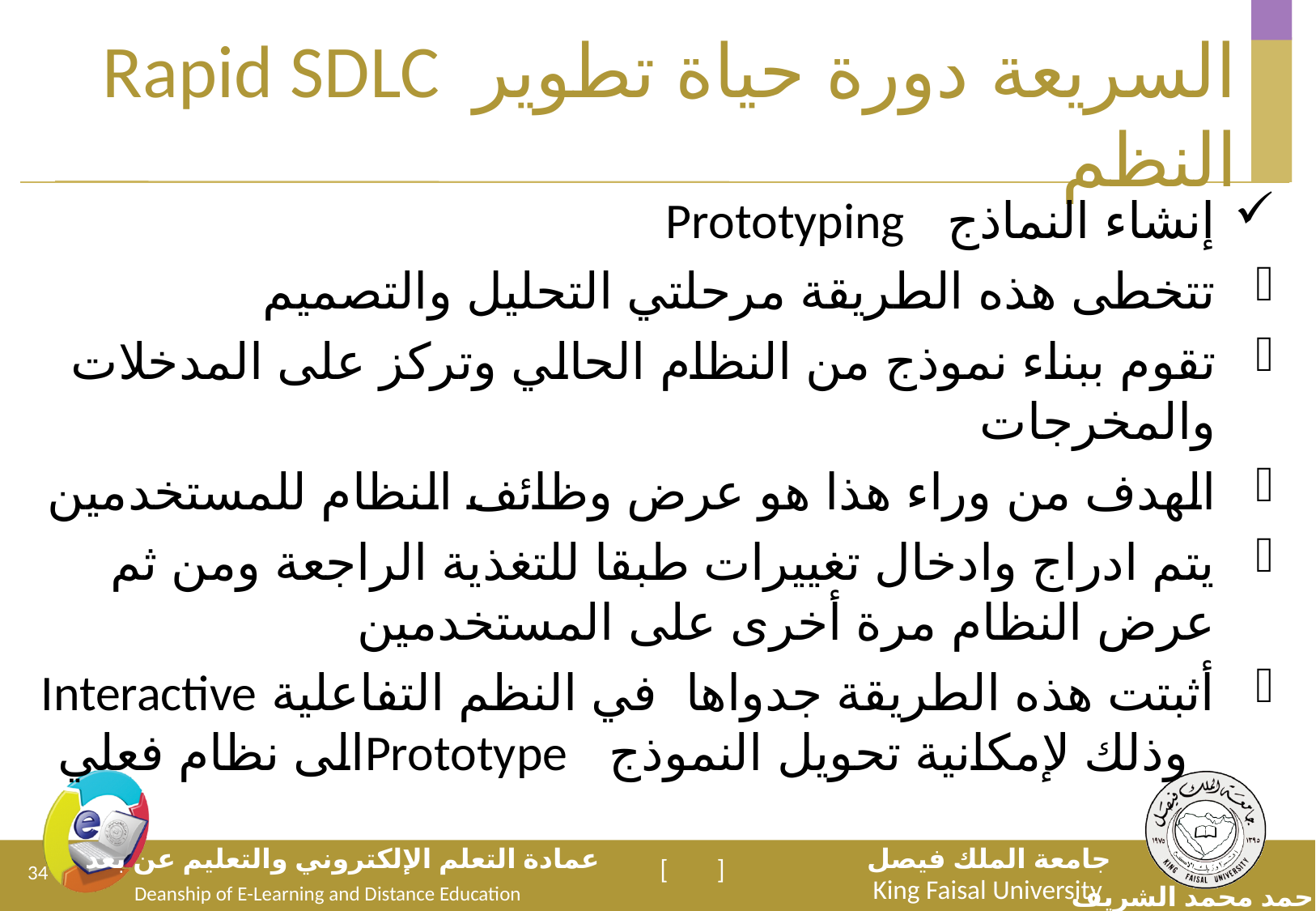

# Rapid SDLC  السريعة دورة حياة تطوير النظم
إنشاء النماذج   Prototyping
تتخطى هذه الطريقة مرحلتي التحليل والتصميم
تقوم ببناء نموذج من النظام الحالي وتركز على المدخلات والمخرجات
الهدف من وراء هذا هو عرض وظائف النظام للمستخدمين
يتم ادراج وادخال تغييرات طبقا للتغذية الراجعة ومن ثم عرض النظام مرة أخرى على المستخدمين
أثبتت هذه الطريقة جدواها  في النظم التفاعلية Interactive   وذلك لإمكانية تحويل النموذج   Prototypeالى نظام فعلي

34